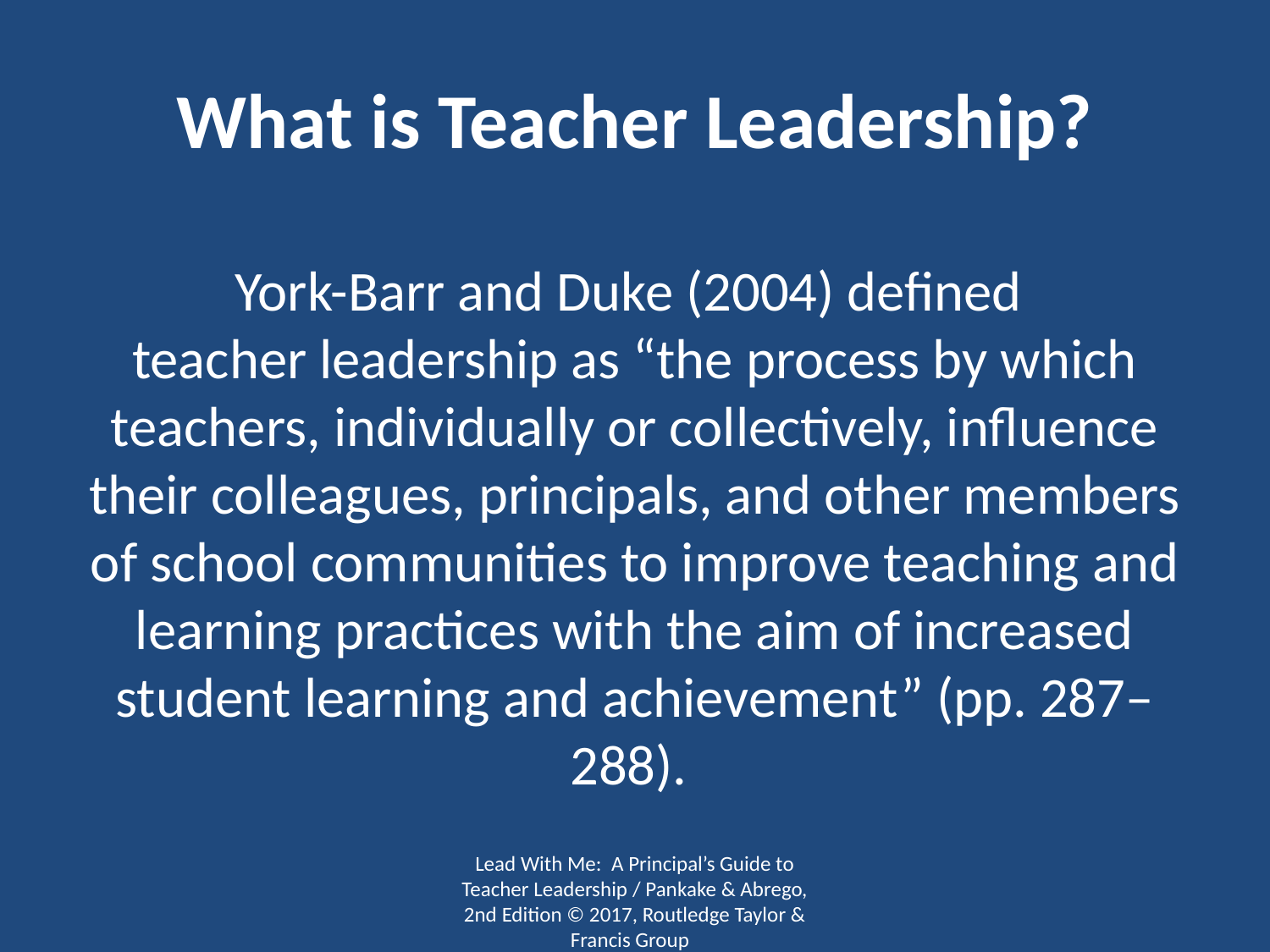

What is Teacher Leadership?
# York-Barr and Duke (2004) defined teacher leadership as “the process by which teachers, individually or collectively, influence their colleagues, principals, and other members of school communities to improve teaching and learning practices with the aim of increased student learning and achievement” (pp. 287–288).
Lead With Me:  A Principal’s Guide to Teacher Leadership / Pankake & Abrego, 2nd Edition © 2017, Routledge Taylor & Francis Group